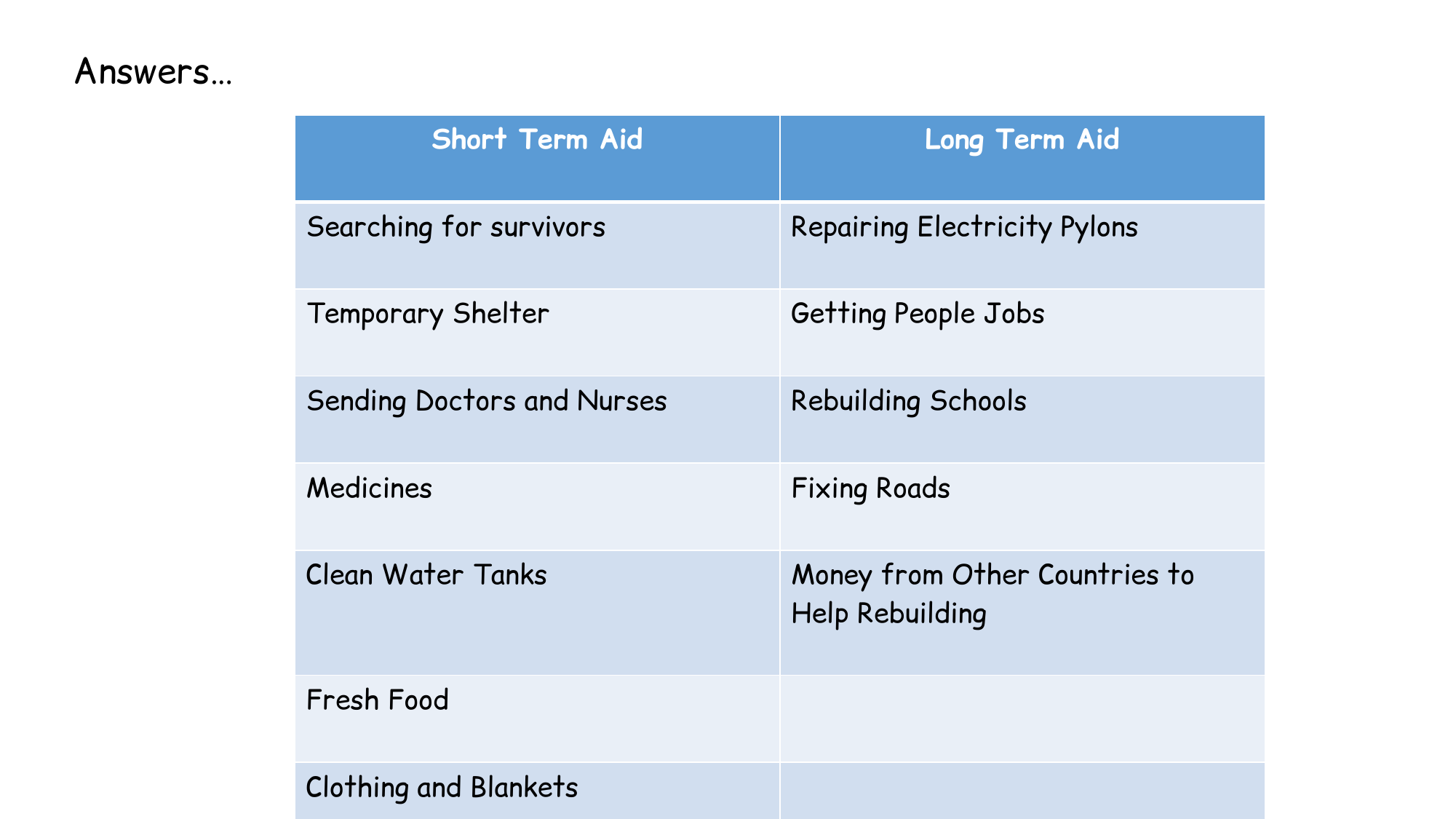

Answers…
| Short Term Aid | Long Term Aid |
| --- | --- |
| Searching for survivors | Repairing Electricity Pylons |
| Temporary Shelter | Getting People Jobs |
| Sending Doctors and Nurses | Rebuilding Schools |
| Medicines | Fixing Roads |
| Clean Water Tanks | Money from Other Countries to Help Rebuilding |
| Fresh Food |  |
| Clothing and Blankets |  |